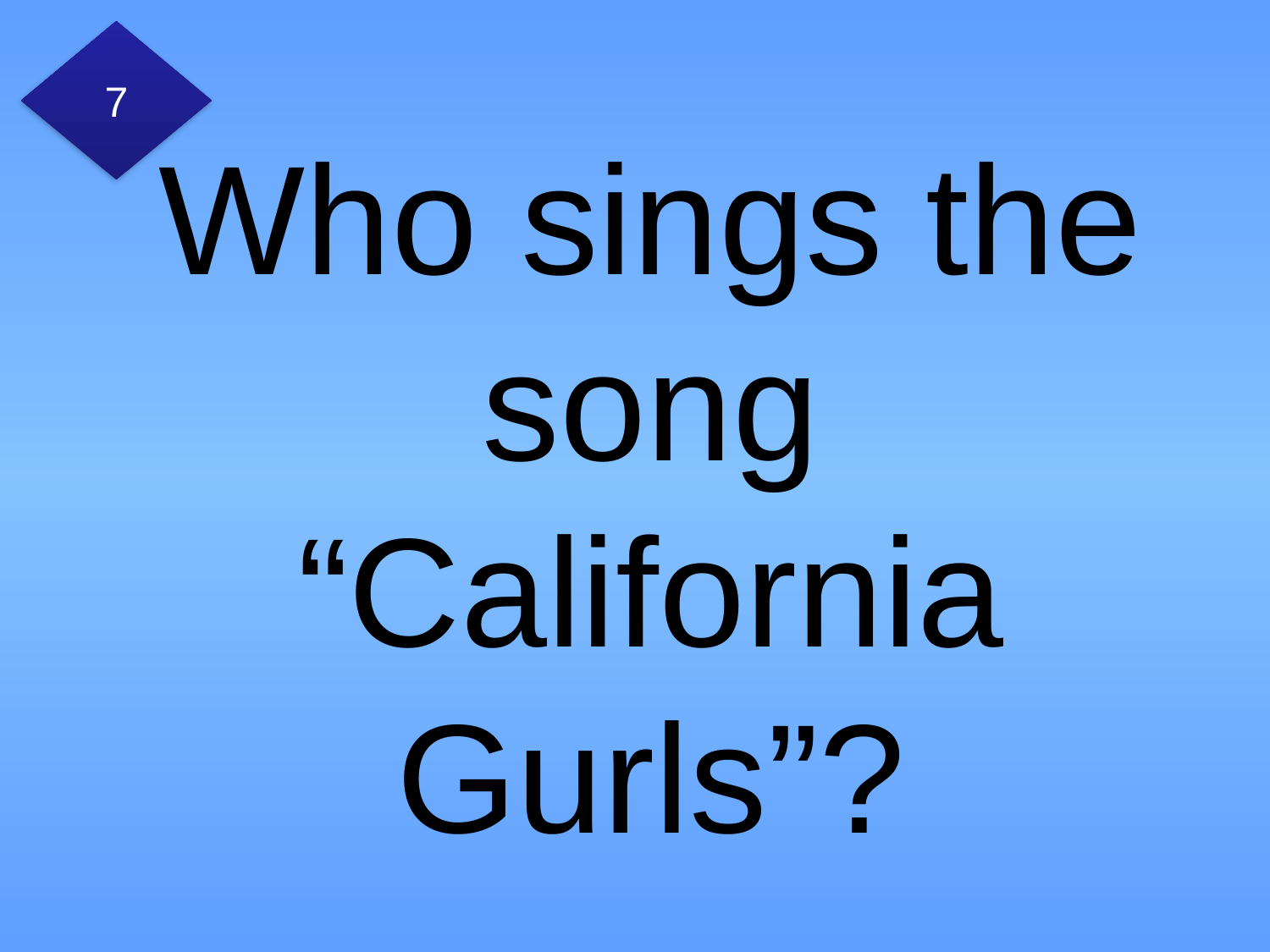

7
# Who sings the song “California Gurls”?